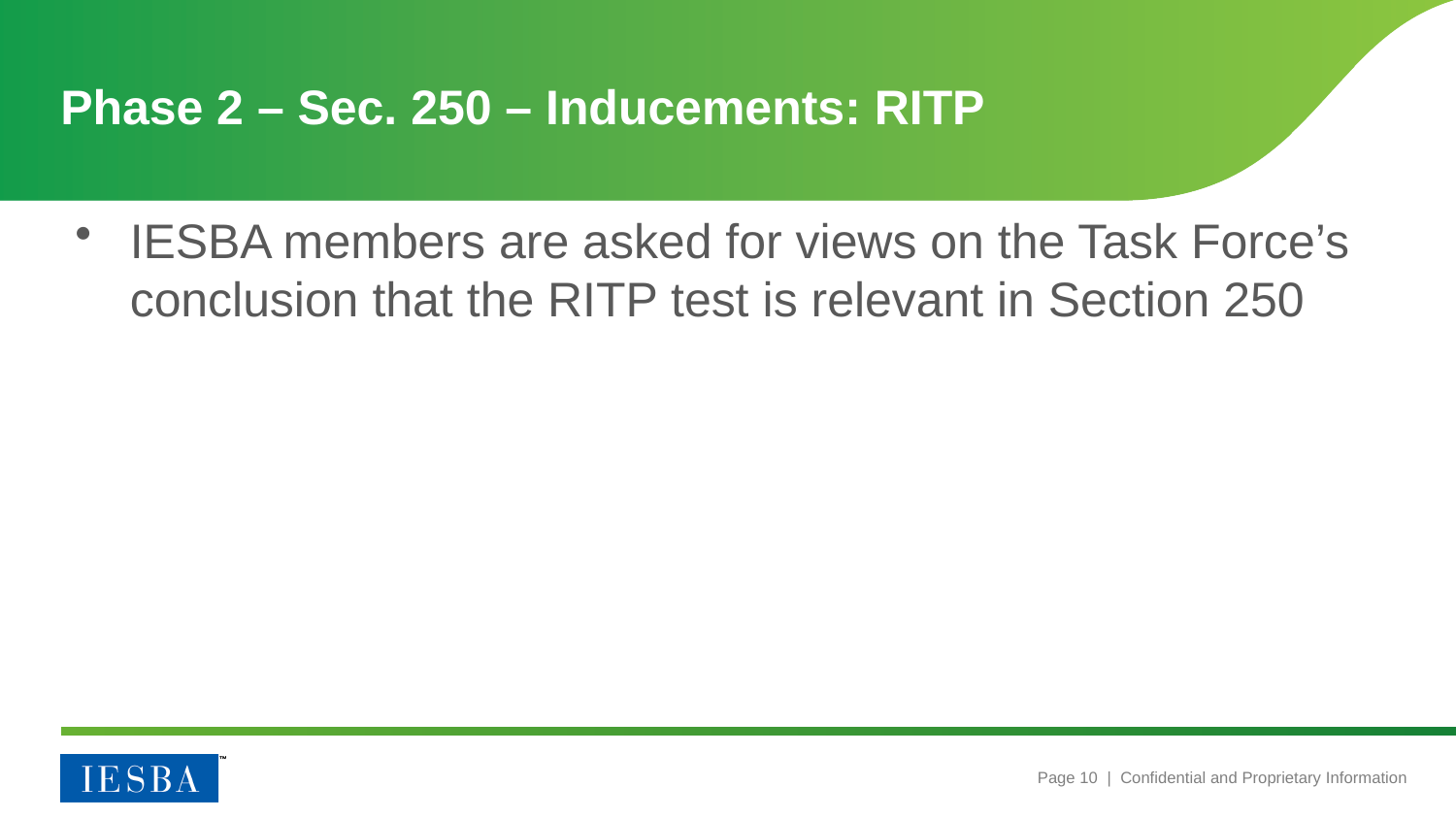

# Phase 2 – Sec. 250 – Inducements: RITP
IESBA members are asked for views on the Task Force’s conclusion that the RITP test is relevant in Section 250